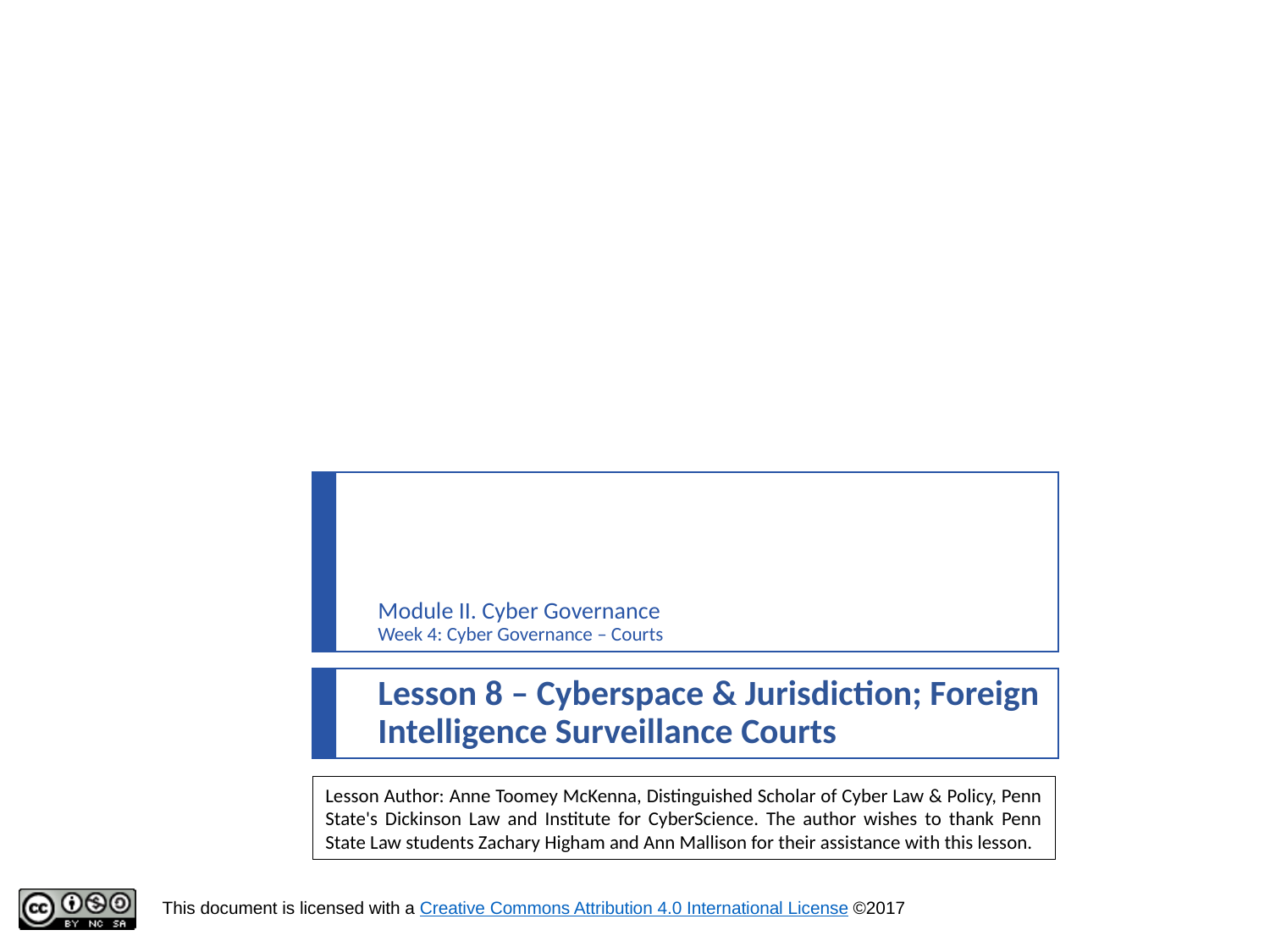

# Module II. Cyber Governance Week 4: Cyber Governance – Courts
Lesson 8 – Cyberspace & Jurisdiction; Foreign Intelligence Surveillance Courts
Lesson Author: Anne Toomey McKenna, Distinguished Scholar of Cyber Law & Policy, Penn State's Dickinson Law and Institute for CyberScience. The author wishes to thank Penn State Law students Zachary Higham and Ann Mallison for their assistance with this lesson.